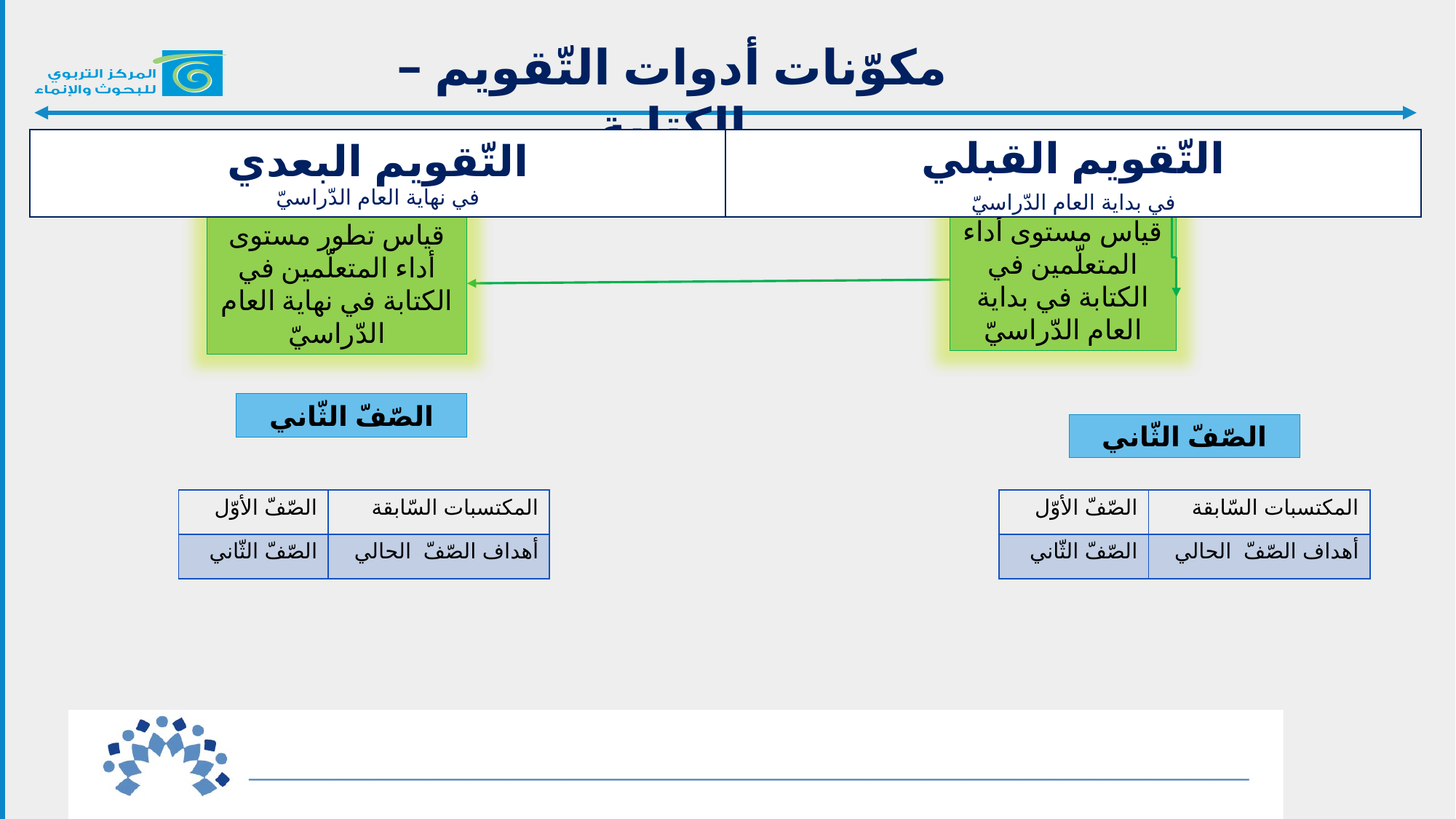

مكوّنات أدوات التّقويم – الكتابة
| التّقويم البعدي في نهاية العام الدّراسيّ | التّقويم القبلي في بداية العام الدّراسيّ |
| --- | --- |
قياس مستوى أداء المتعلّمين في الكتابة في بداية العام الدّراسيّ
قياس تطور مستوى أداء المتعلّمين في الكتابة في نهاية العام الدّراسيّ
الصّفّ الثّاني
الصّفّ الثّاني
| الصّفّ الأوّل | المكتسبات السّابقة |
| --- | --- |
| الصّفّ الثّاني | أهداف الصّفّ الحالي |
| الصّفّ الأوّل | المكتسبات السّابقة |
| --- | --- |
| الصّفّ الثّاني | أهداف الصّفّ الحالي |